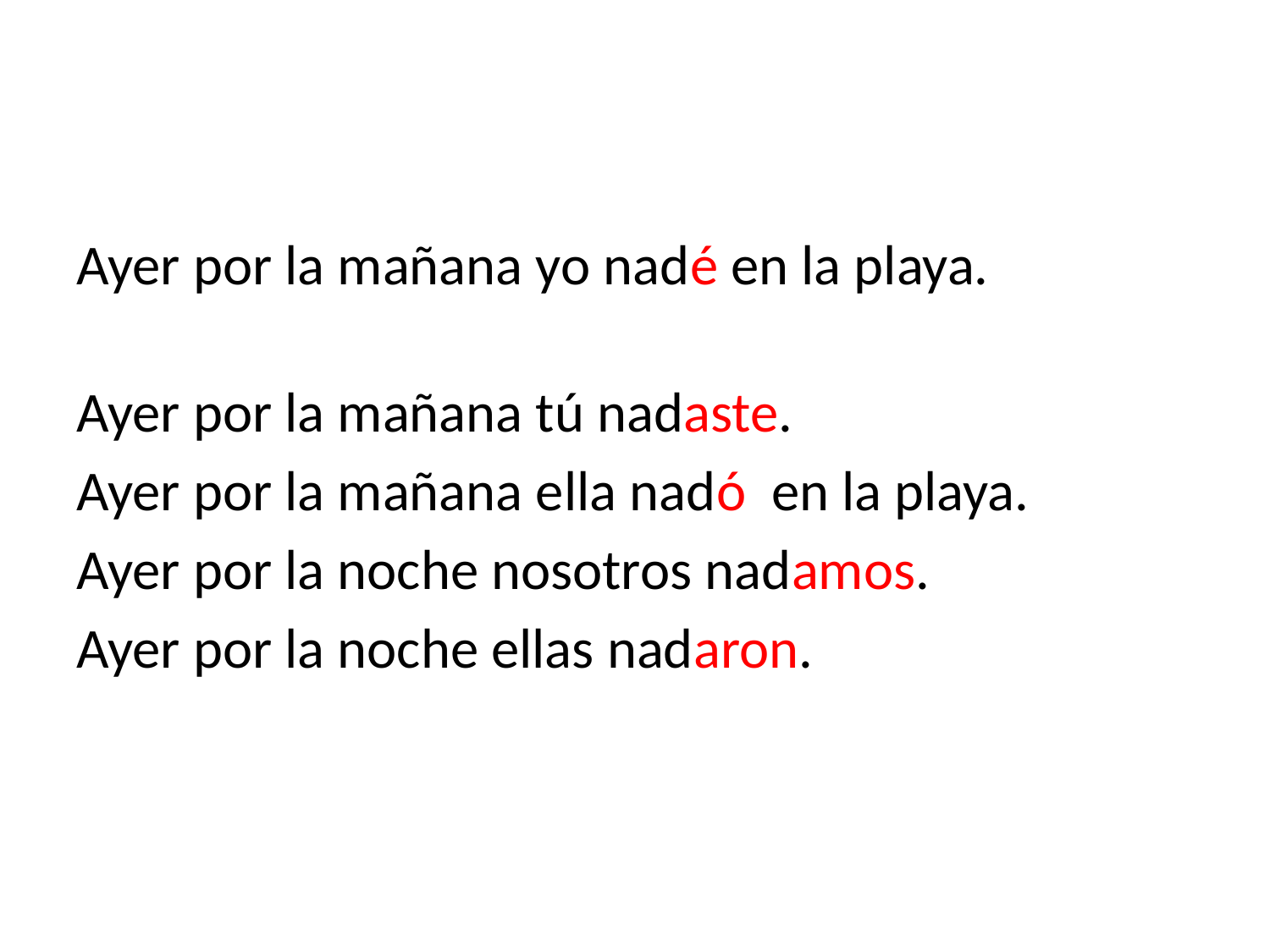

Ayer por la mañana yo nadé en la playa.
Ayer por la mañana tú nadaste.
Ayer por la mañana ella nadó  en la playa.
Ayer por la noche nosotros nadamos.
Ayer por la noche ellas nadaron.